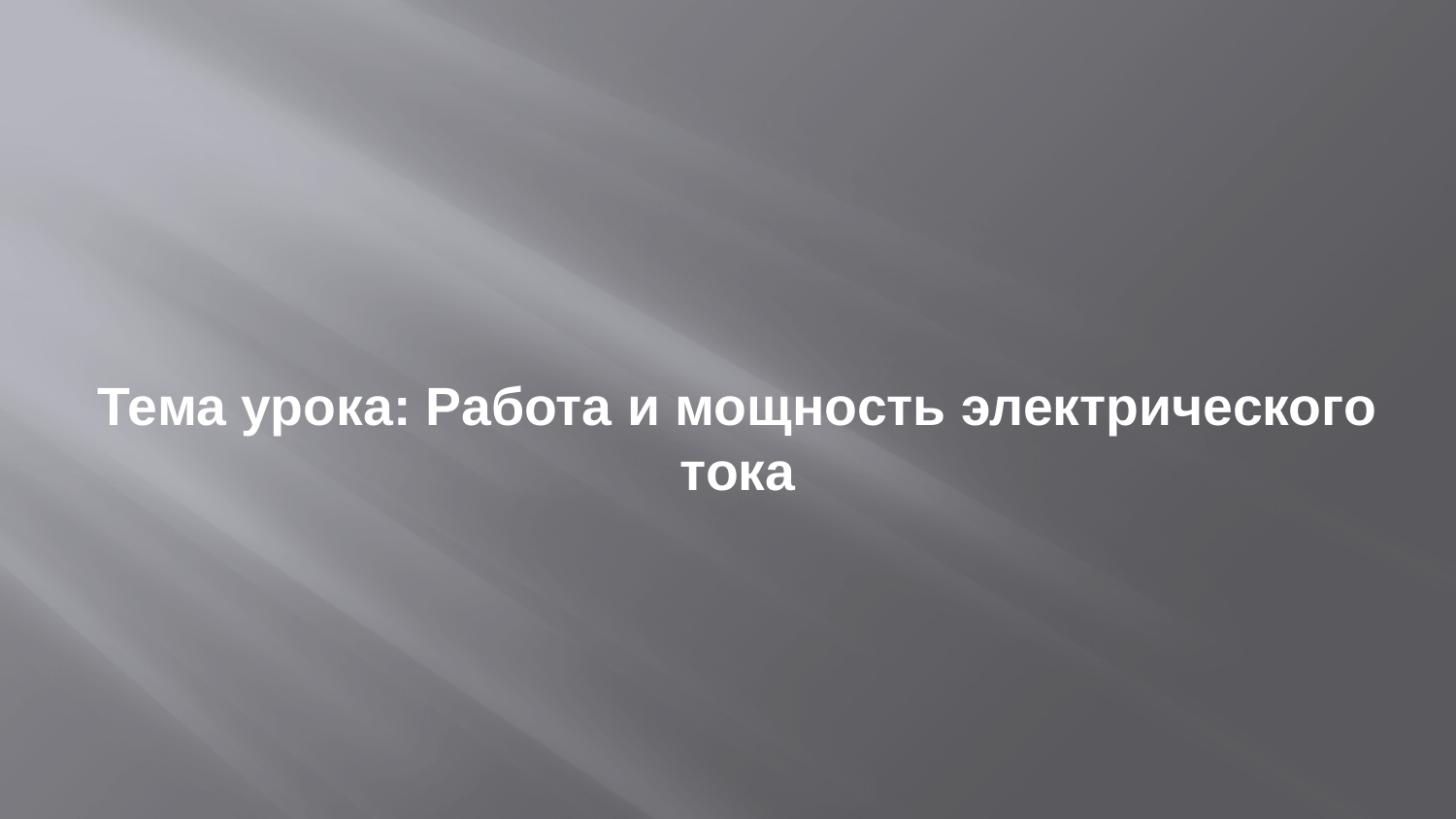

# Тема урока: Работа и мощность электрического тока